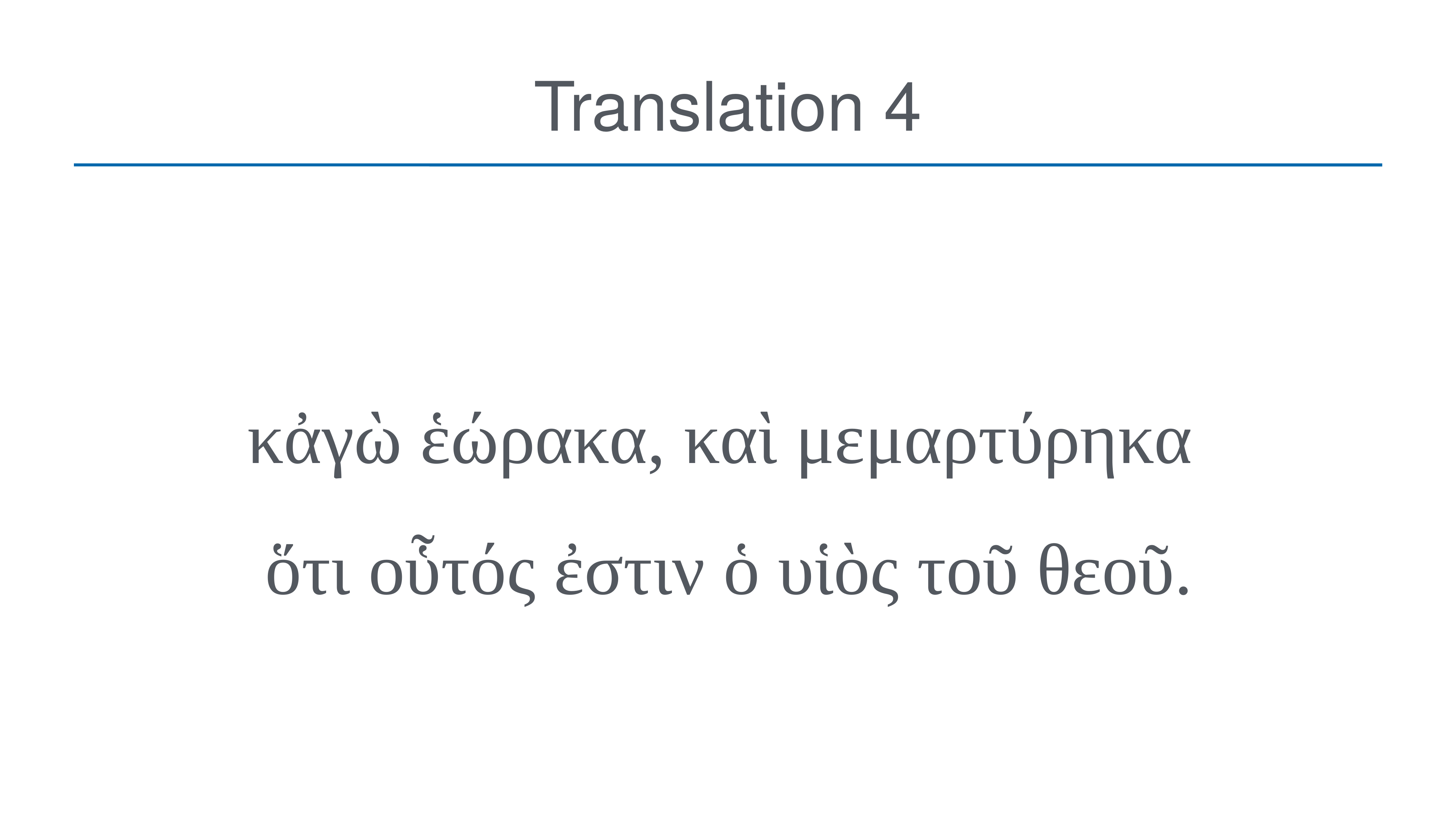

# Translation 4
κἀγὼ ἑώρακα, καὶ μεμαρτύρηκα
ὅτι οὗτός ἐστιν ὁ υἱὸς τοῦ θεοῦ.